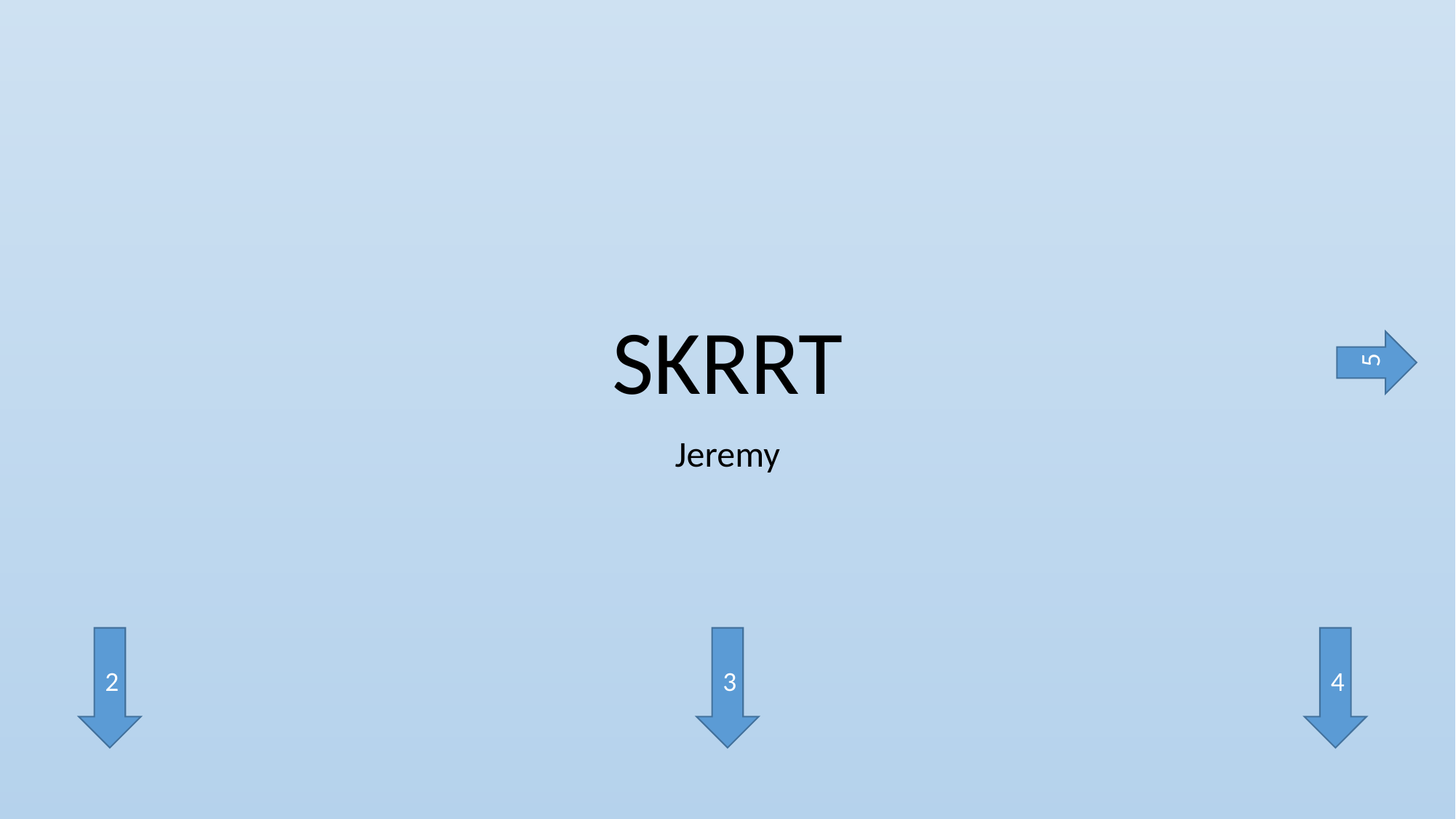

# SKRRT
5
Jeremy
2
3
4